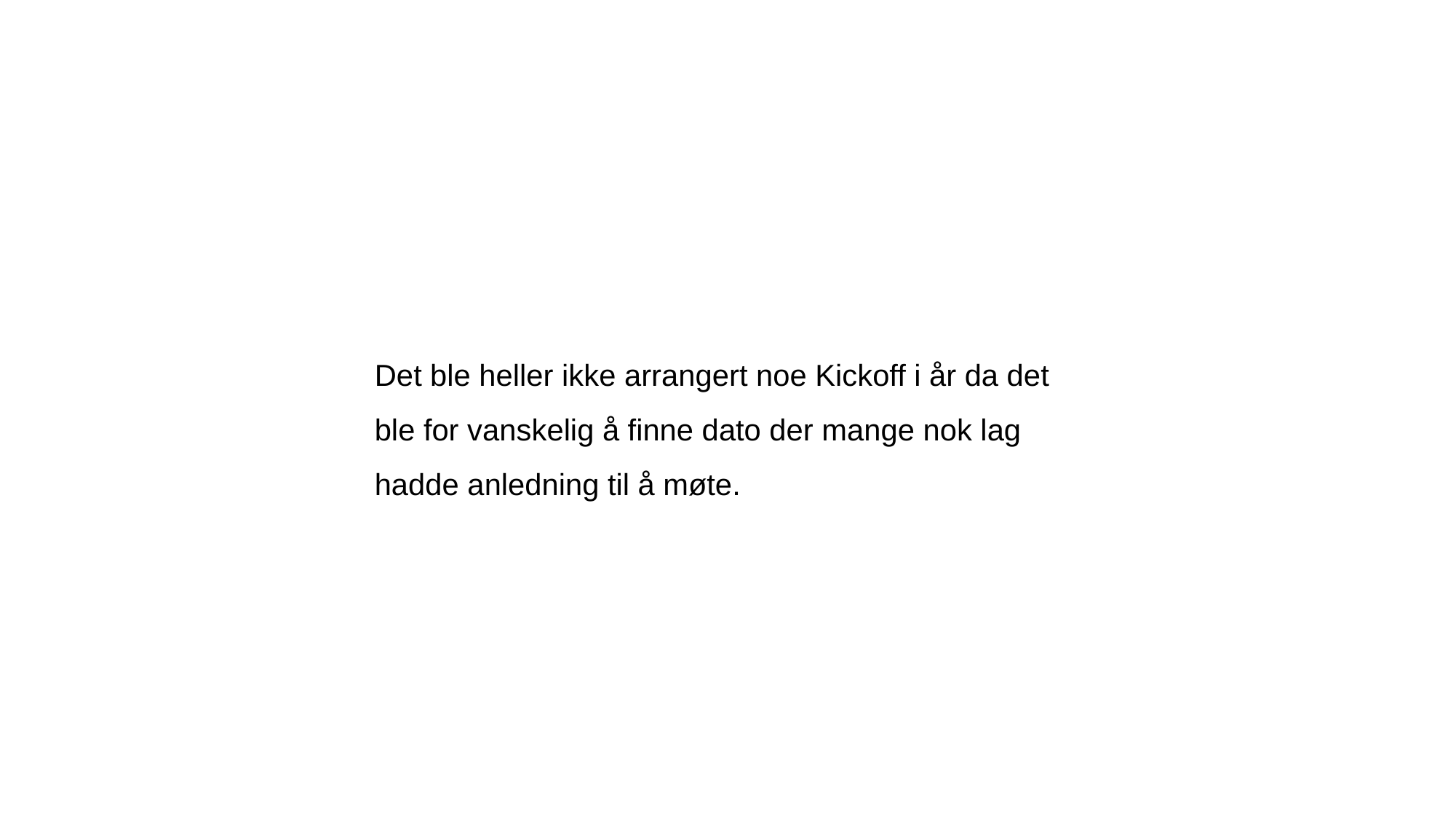

Det ble heller ikke arrangert noe Kickoff i år da det ble for vanskelig å finne dato der mange nok lag hadde anledning til å møte.